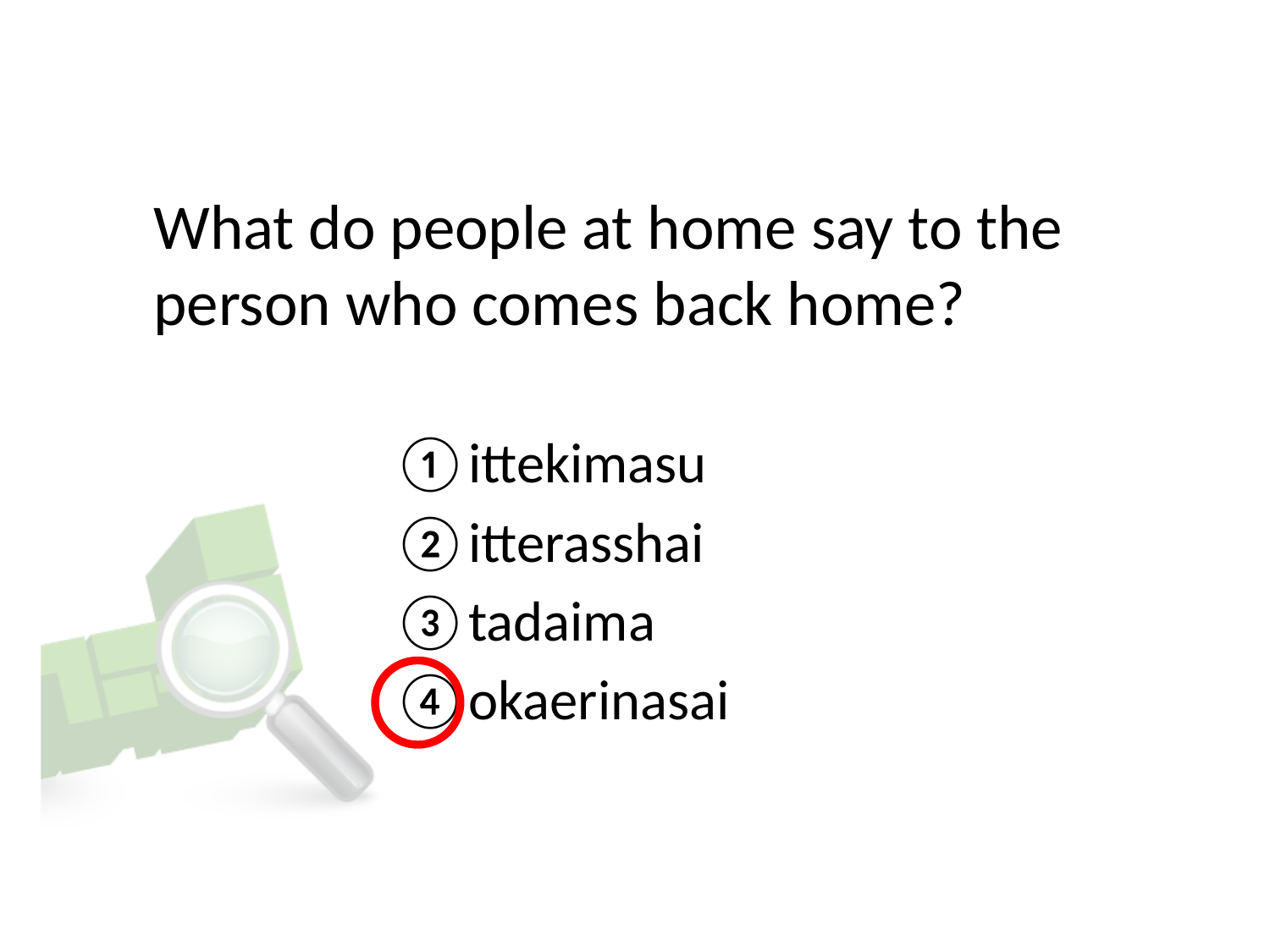

# What do people at home say to the person who comes back home?
ittekimasu
itterasshai
tadaima
okaerinasai